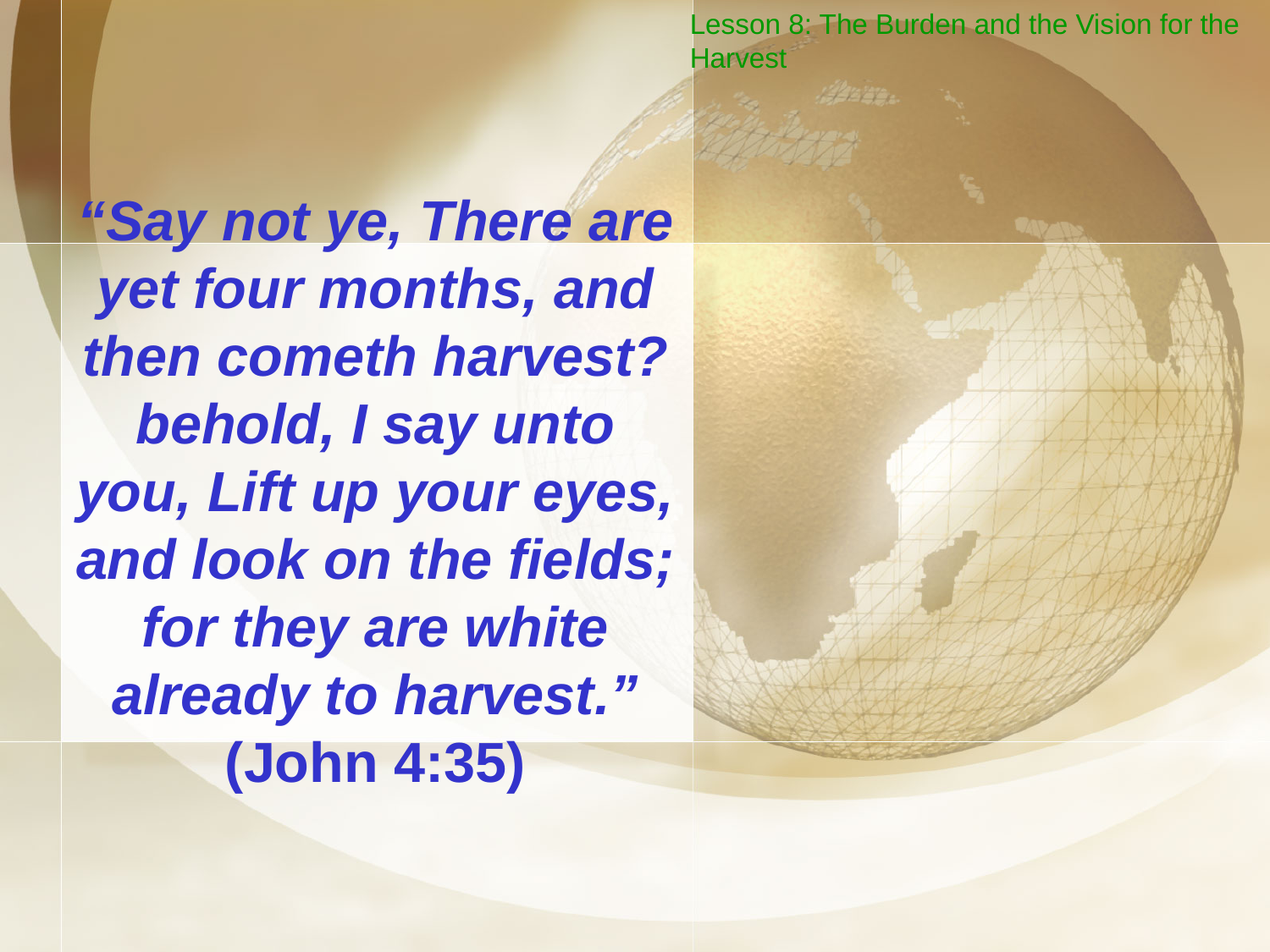

Lesson 8: The Burden and the Vision for the Harvest
“Say not ye, There are yet four months, and then cometh harvest? behold, I say unto you, Lift up your eyes, and look on the fields; for they are white already to harvest.” (John 4:35)